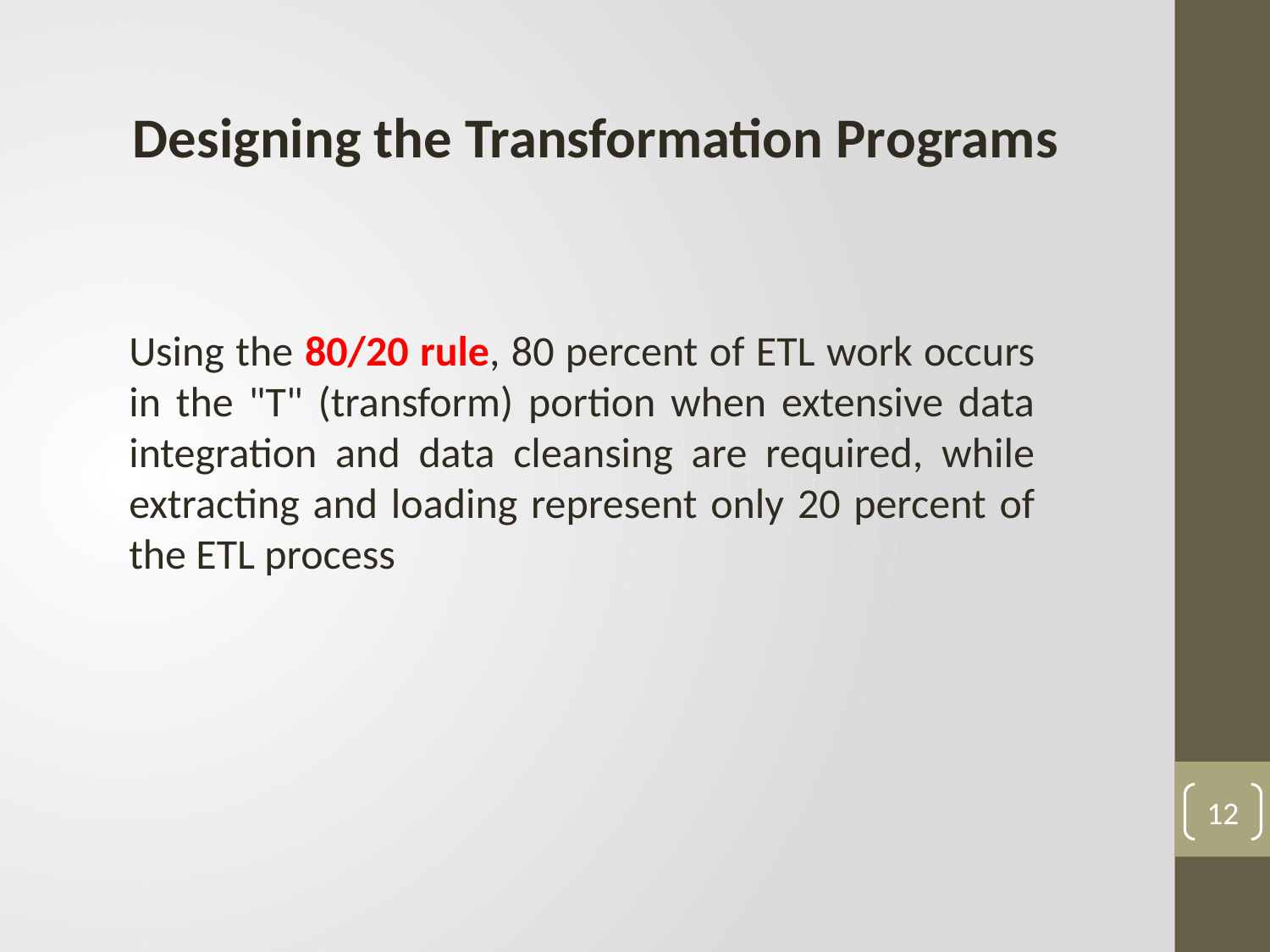

Designing the Transformation Programs
Using the 80/20 rule, 80 percent of ETL work occurs in the "T" (transform) portion when extensive data integration and data cleansing are required, while extracting and loading represent only 20 percent of the ETL process
12